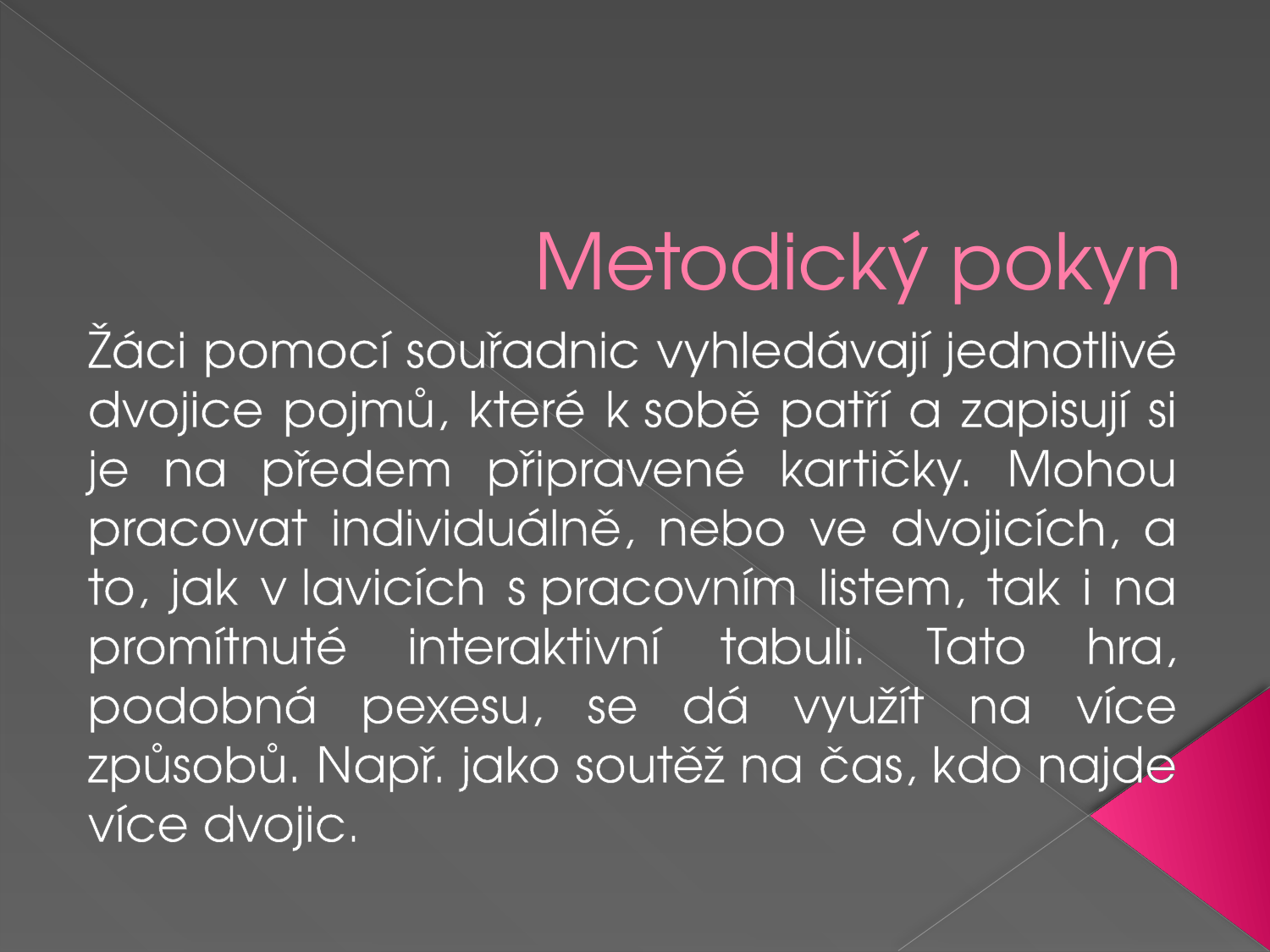

# Metodický pokyn
Žáci pomocí souřadnic vyhledávají jednotlivé dvojice pojmů, které k sobě patří a zapisují si je na předem připravené kartičky. Mohou pracovat individuálně, nebo ve dvojicích, a to, jak v lavicích s pracovním listem, tak i na promítnuté interaktivní tabuli. Tato hra, podobná pexesu, se dá využít na více způsobů. Např. jako soutěž na čas, kdo najde více dvojic.